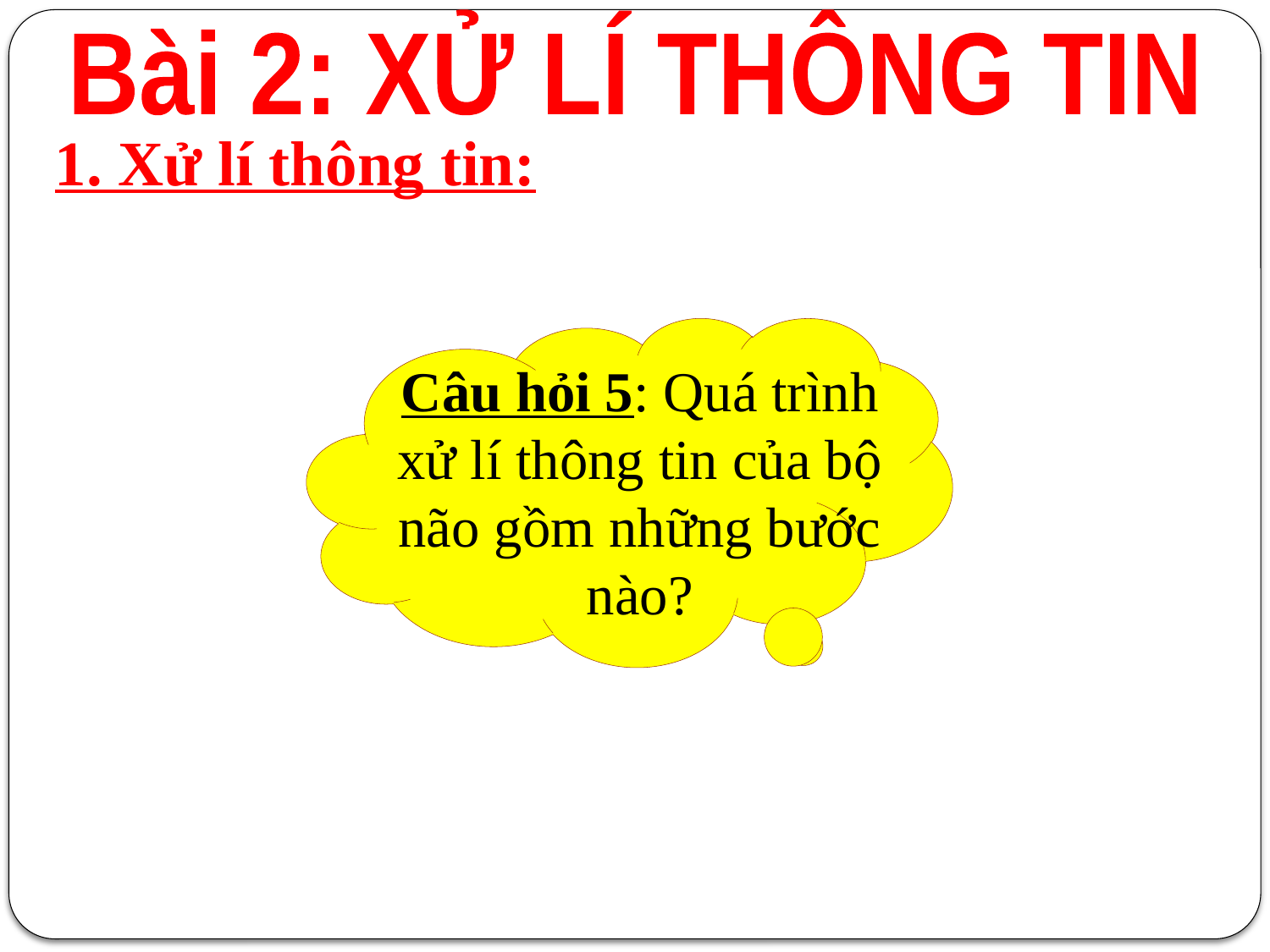

Bài 2: XỬ LÍ THÔNG TIN
1. Xử lí thông tin:

Câu hỏi 5: Quá trình xử lí thông tin của bộ não gồm những bước nào?